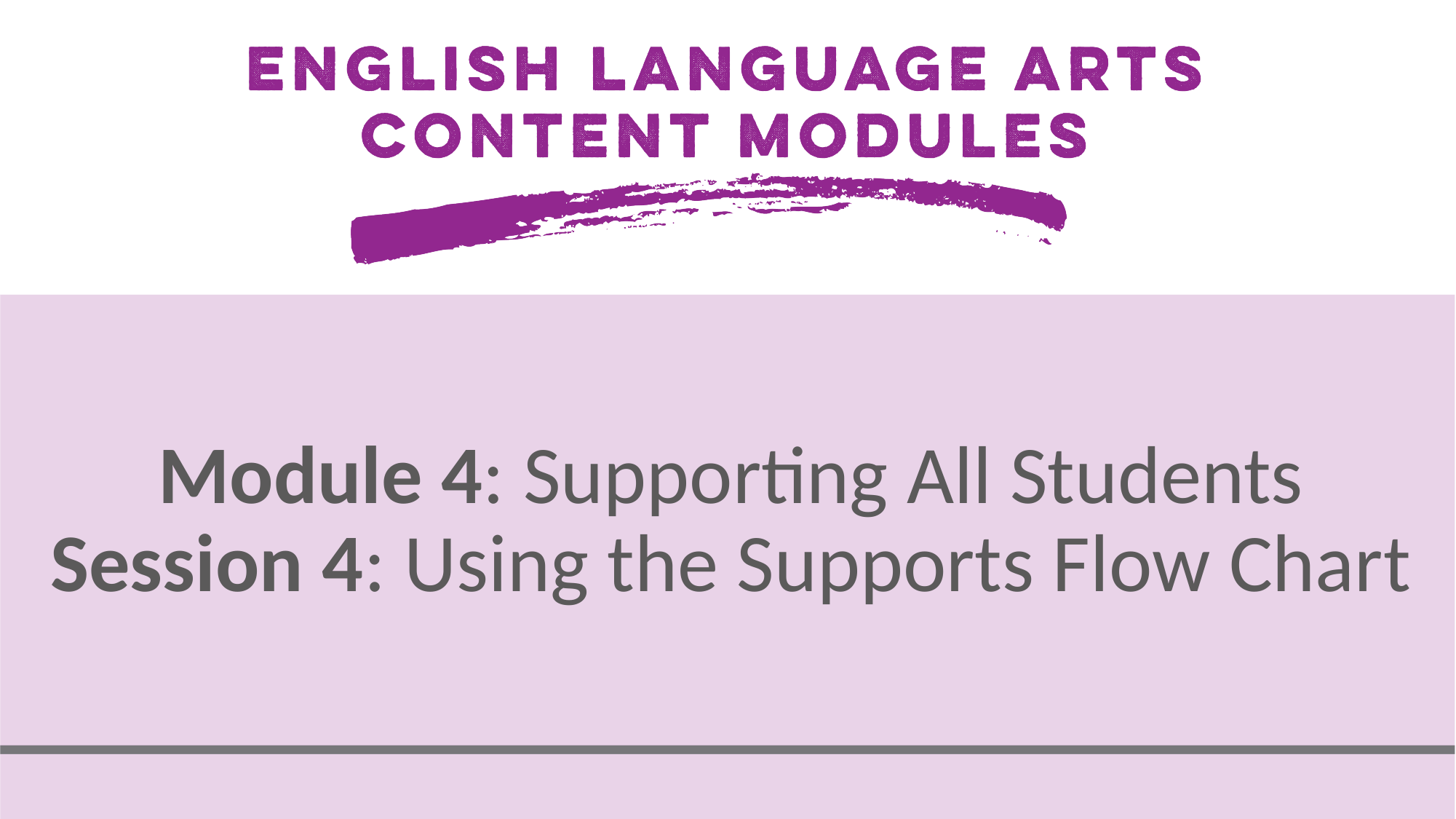

# Module 4: Supporting All Students Session 4: Using the Supports Flow Chart